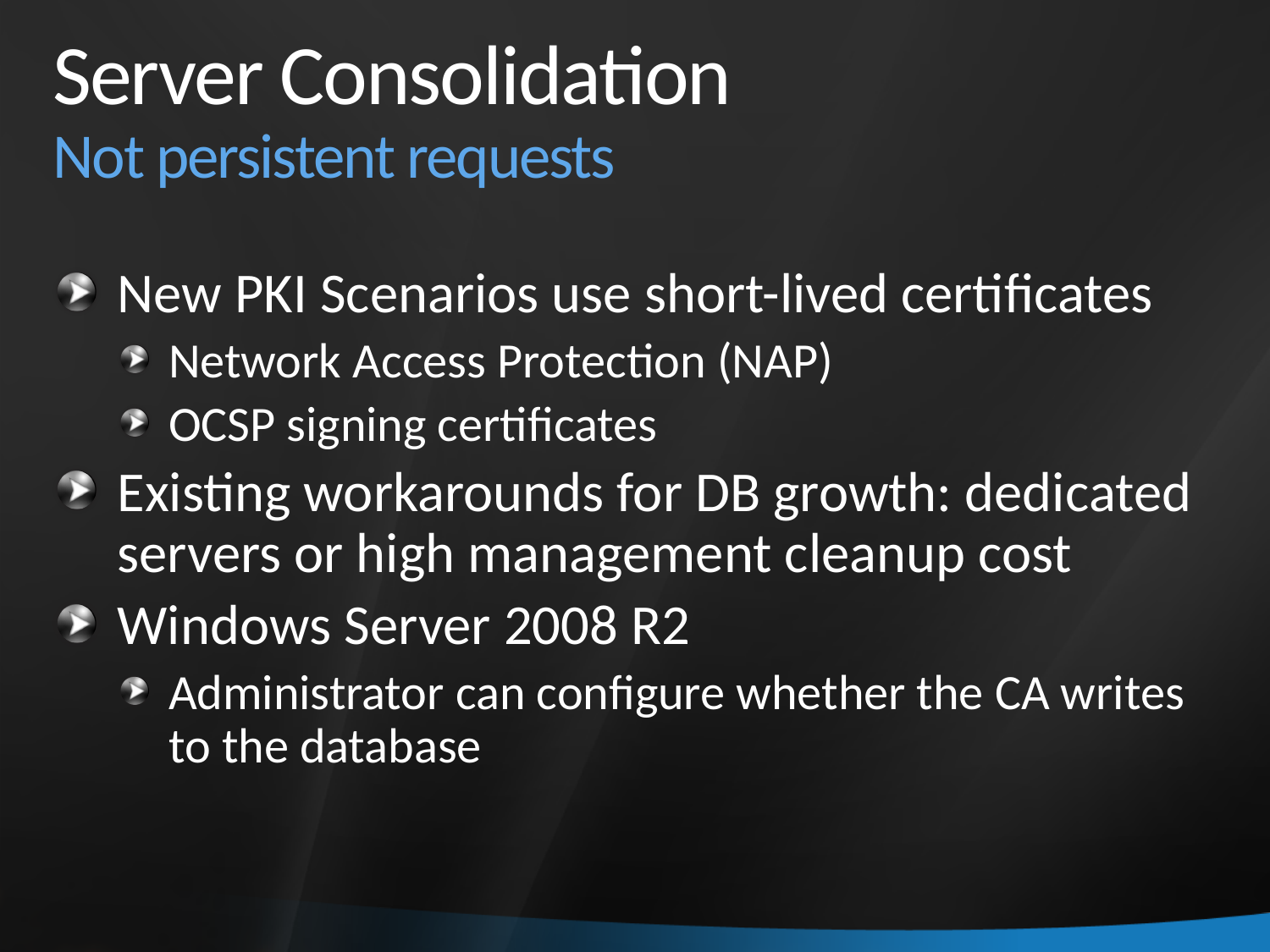

# Server Consolidation Not persistent requests
New PKI Scenarios use short-lived certificates
Network Access Protection (NAP)
OCSP signing certificates
Existing workarounds for DB growth: dedicated servers or high management cleanup cost
Windows Server 2008 R2
Administrator can configure whether the CA writes to the database